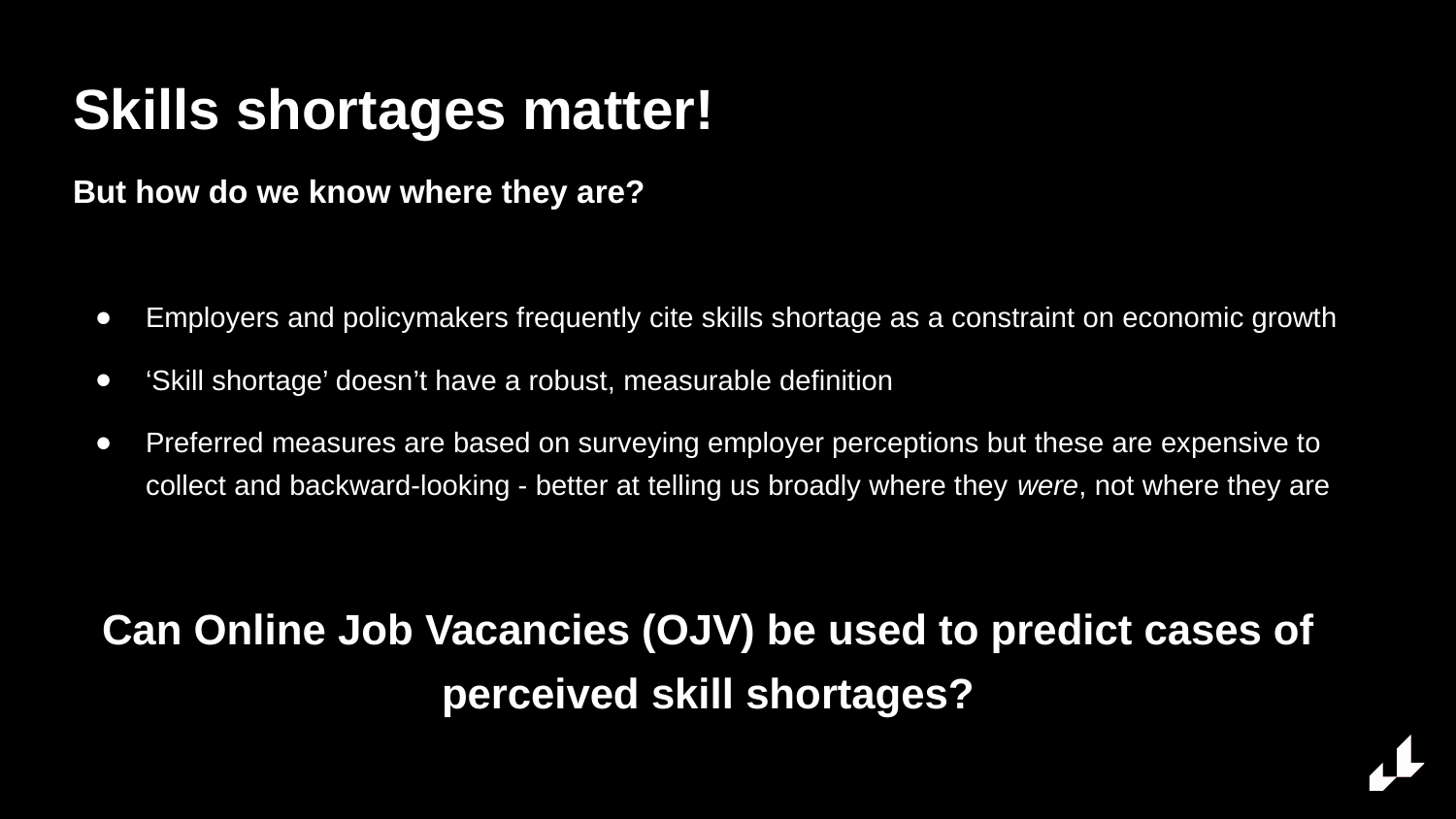

# Skills shortages matter!
But how do we know where they are?
Employers and policymakers frequently cite skills shortage as a constraint on economic growth
‘Skill shortage’ doesn’t have a robust, measurable definition
Preferred measures are based on surveying employer perceptions but these are expensive to collect and backward-looking - better at telling us broadly where they were, not where they are

Can Online Job Vacancies (OJV) be used to predict cases of perceived skill shortages?